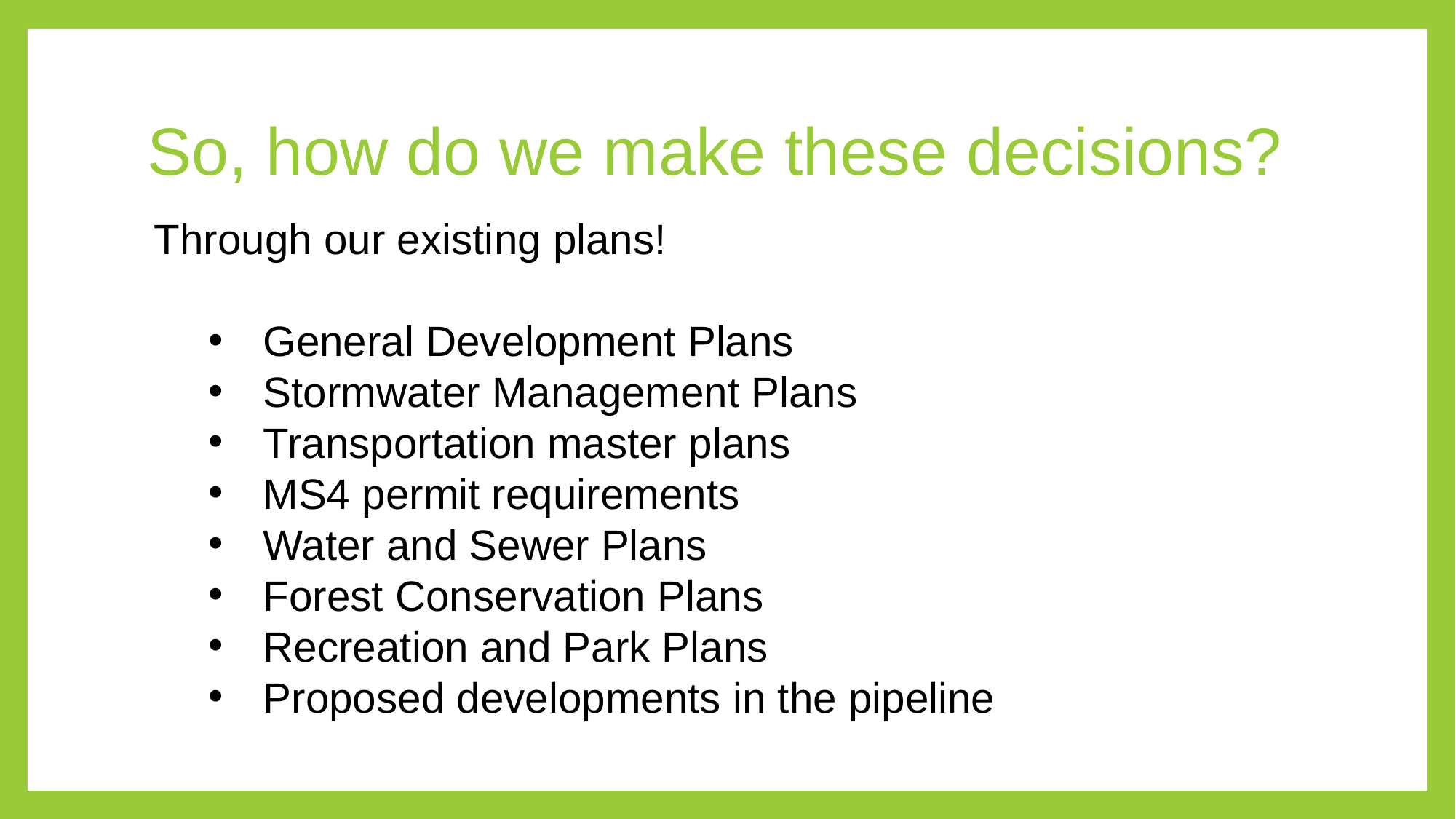

# So, how do we make these decisions?
Through our existing plans!

General Development Plans
Stormwater Management Plans
Transportation master plans
MS4 permit requirements
Water and Sewer Plans
Forest Conservation Plans
Recreation and Park Plans
Proposed developments in the pipeline